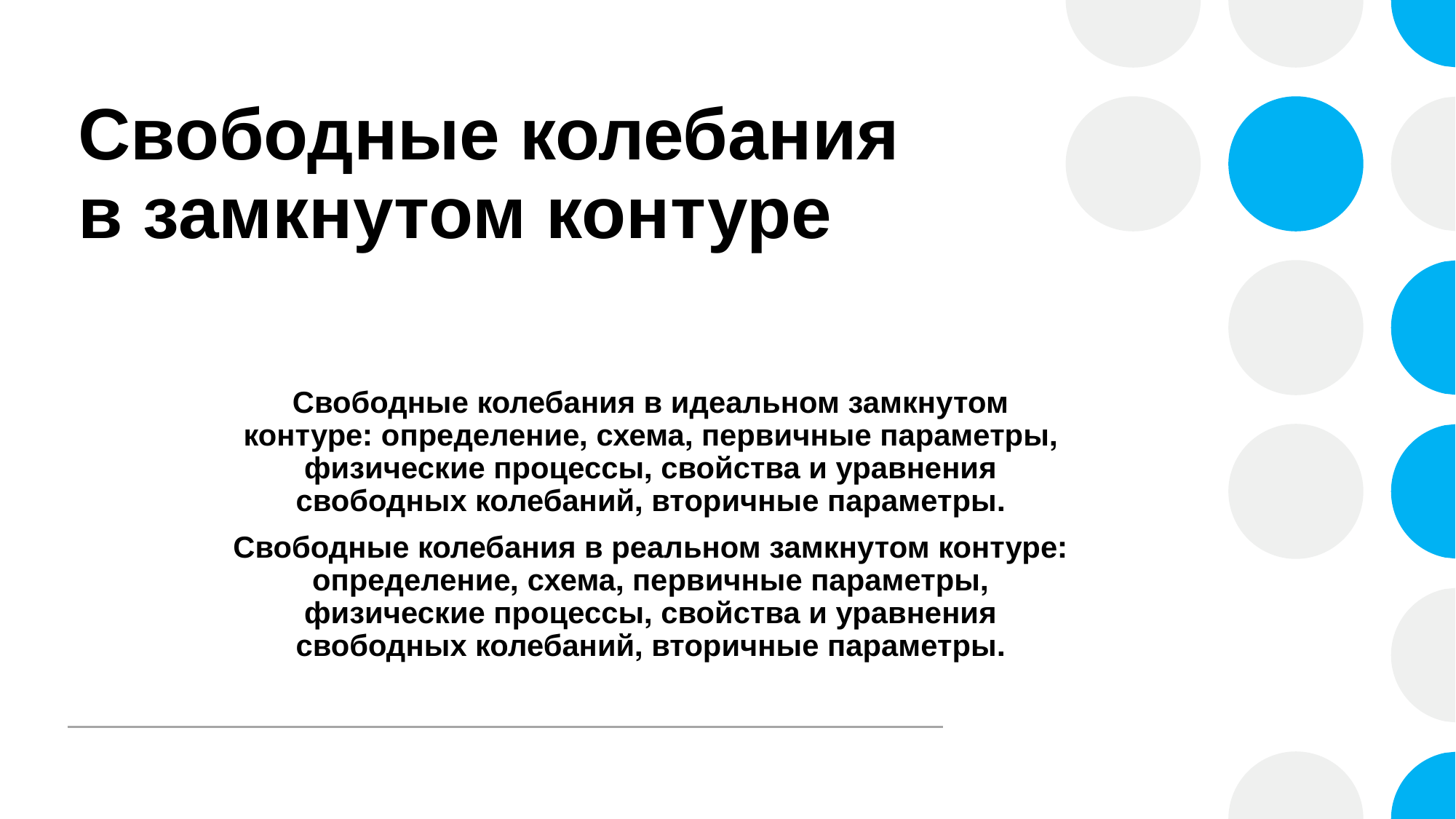

# Свободные колебания в замкнутом контуре

Свободные колебания в идеальном замкнутом контуре: определение, схема, первичные параметры, физические процессы, свойства и уравнения свободных колебаний, вторичные параметры.
Свободные колебания в реальном замкнутом контуре: определение, схема, первичные параметры, физические процессы, свойства и уравнения свободных колебаний, вторичные параметры.